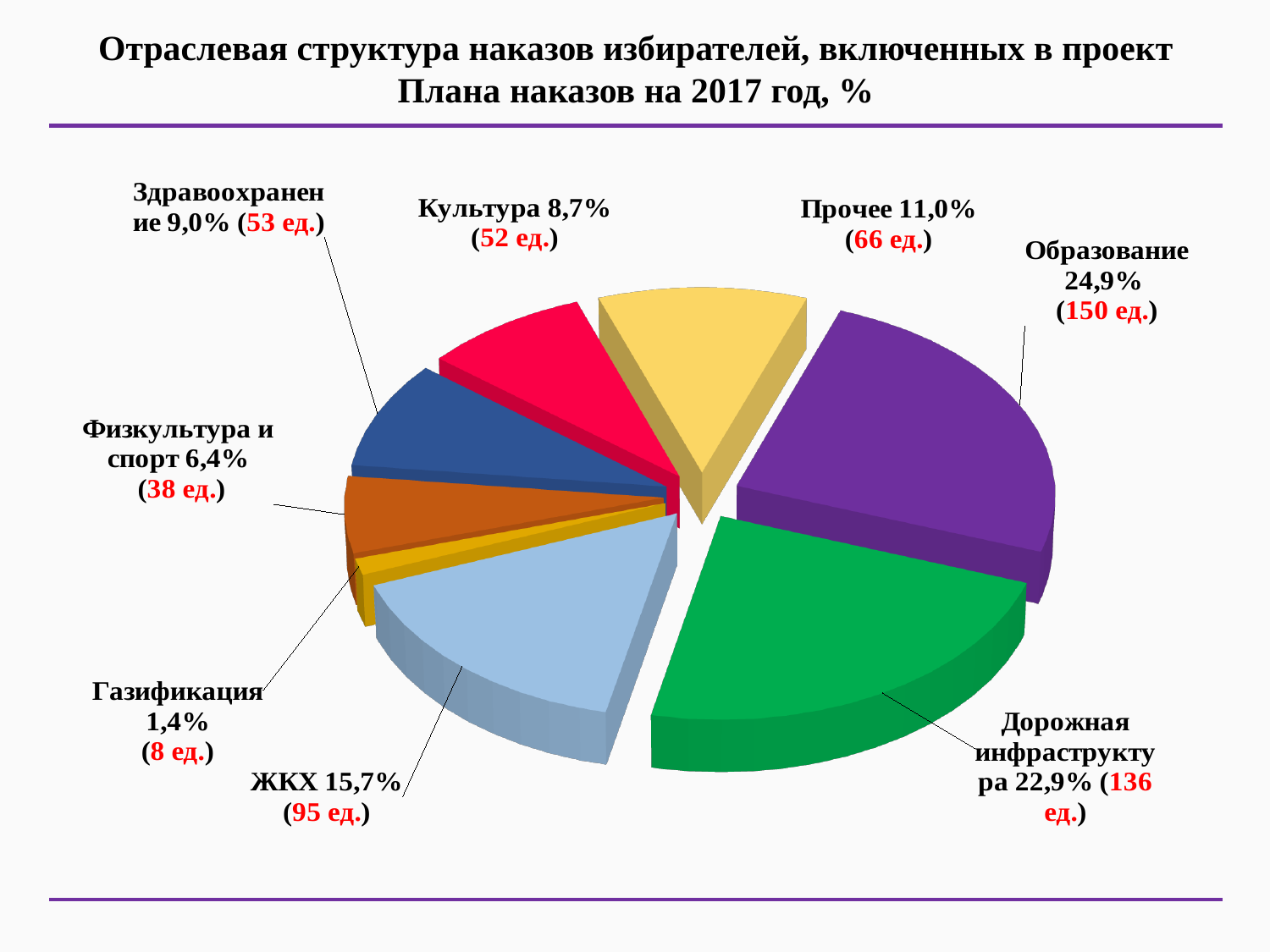

Отраслевая структура наказов избирателей, включенных в проект Плана наказов на 2017 год, %

[unsupported chart]